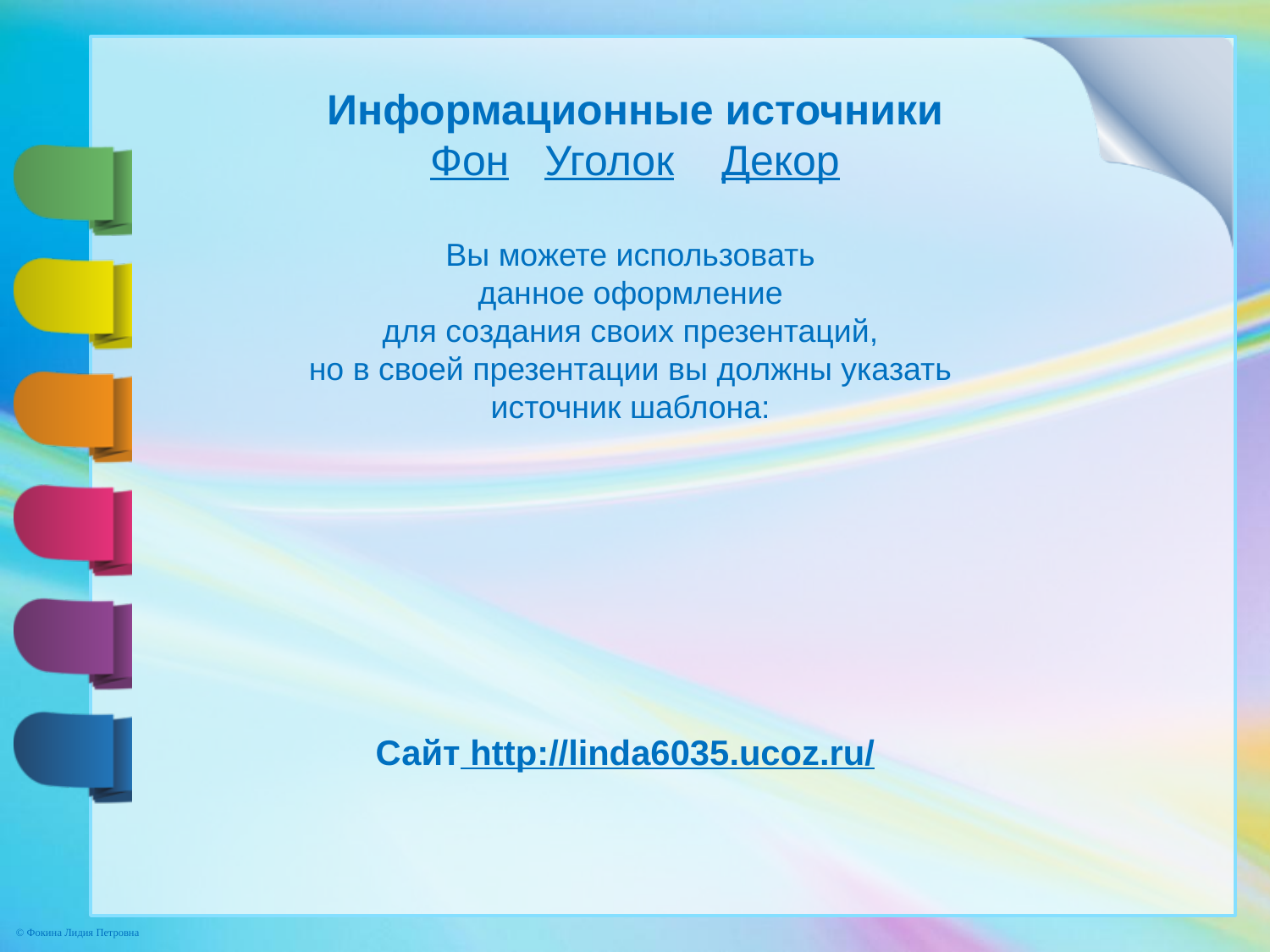

Информационные источники
Фон   Уголок    Декор
Вы можете использовать
данное оформление
для создания своих презентаций,
но в своей презентации вы должны указать
источник шаблона:

Сайт http://linda6035.ucoz.ru/